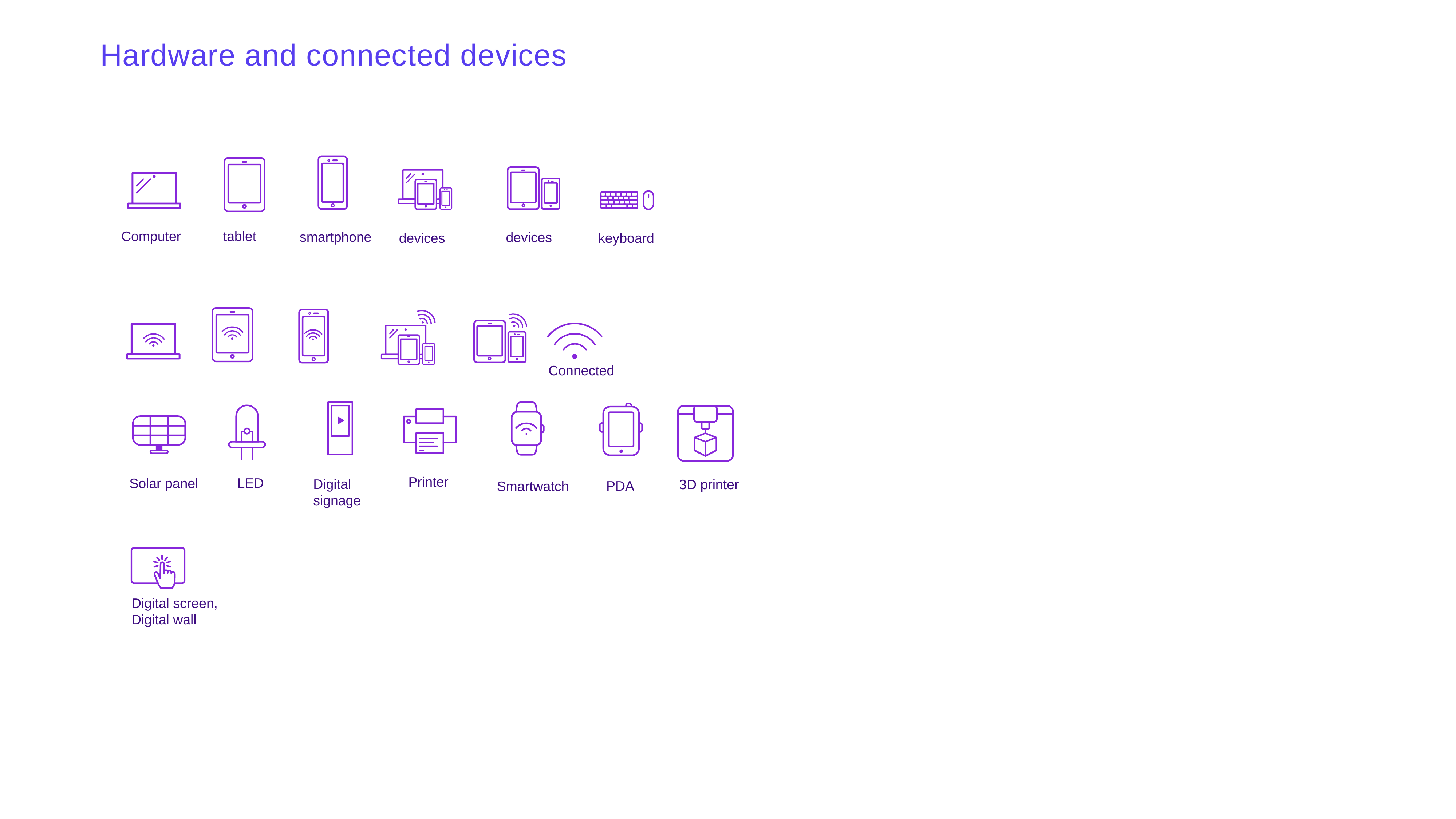

# Hardware and connected devices

Computer
tablet
smartphone
devices
devices
keyboard

Connected

Printer
LED
Solar panel
Digital signage
3D printer
PDA
Smartwatch

Digital screen,
Digital wall